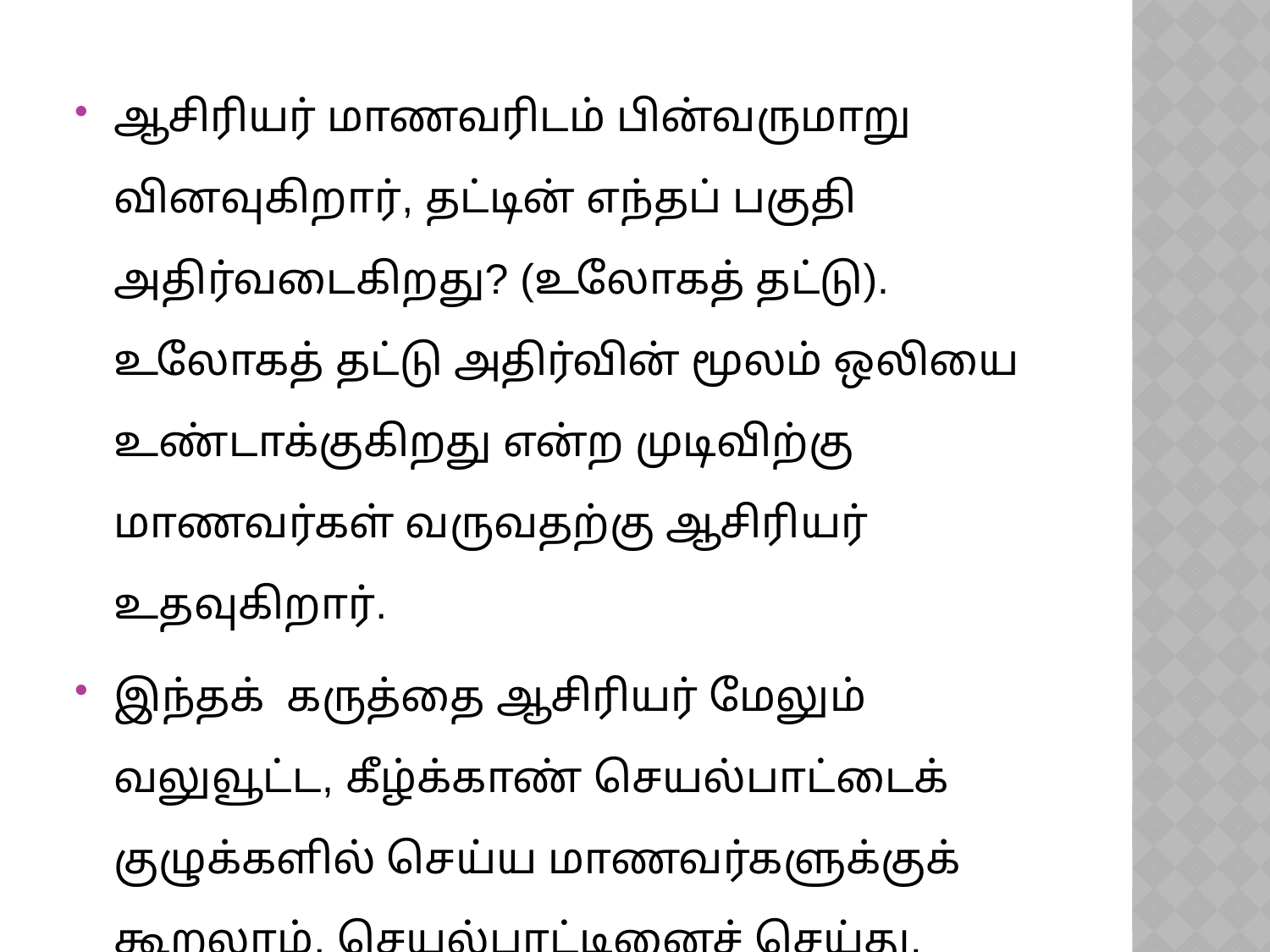

ஆசிரியர் மாணவரிடம் பின்வருமாறு வினவுகிறார், தட்டின் எந்தப் பகுதி அதிர்வடைகிறது? (உலோகத் தட்டு). உலோகத் தட்டு அதிர்வின் மூலம் ஒலியை உண்டாக்குகிறது என்ற முடிவிற்கு மாணவர்கள் வருவதற்கு ஆசிரியர் உதவுகிறார்.
இந்தக்  கருத்தை ஆசிரியர் மேலும் வலுவூட்ட, கீழ்க்காண் செயல்பாட்டைக் குழுக்களில் செய்ய மாணவர்களுக்குக் கூறலாம். செயல்பாட்டினைச் செய்து, கருத்தை உருவாக்குவதற்கும்  ஆசிரியர் உதவுகிறார்.